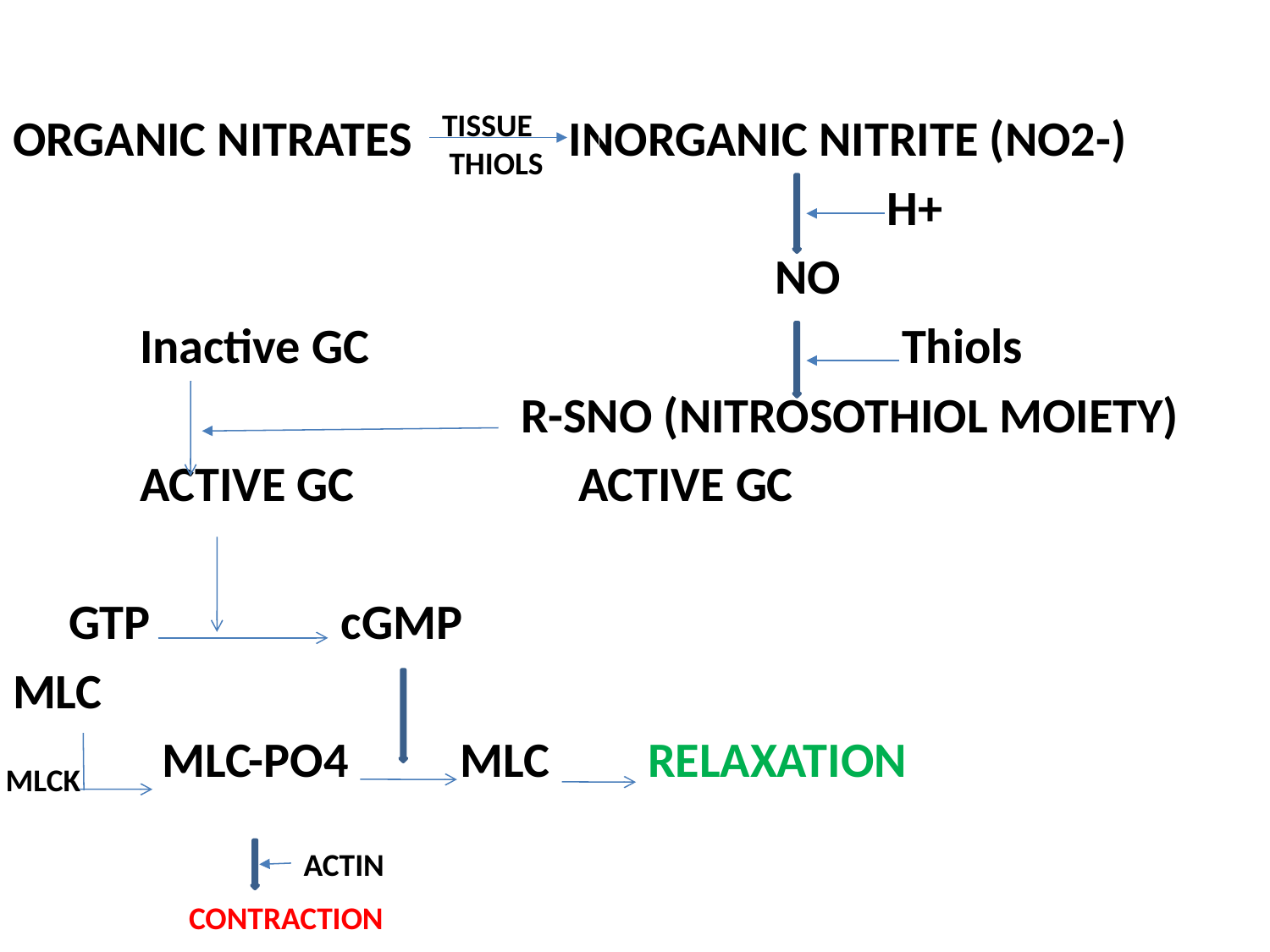

ORGANIC NITRATES              INORGANIC NITRITE (NO2-)
						          H+
						NO
	Inactive GC					Thiols
				R-SNO (NITROSOTHIOL MOIETY)
	ACTIVE GC                    ACTIVE GC

     GTP                 cGMP
MLC
	  MLC-PO4          MLC    	RELAXATION
TISSUE
 THIOLS

MLCK
ACTIN

CONTRACTION